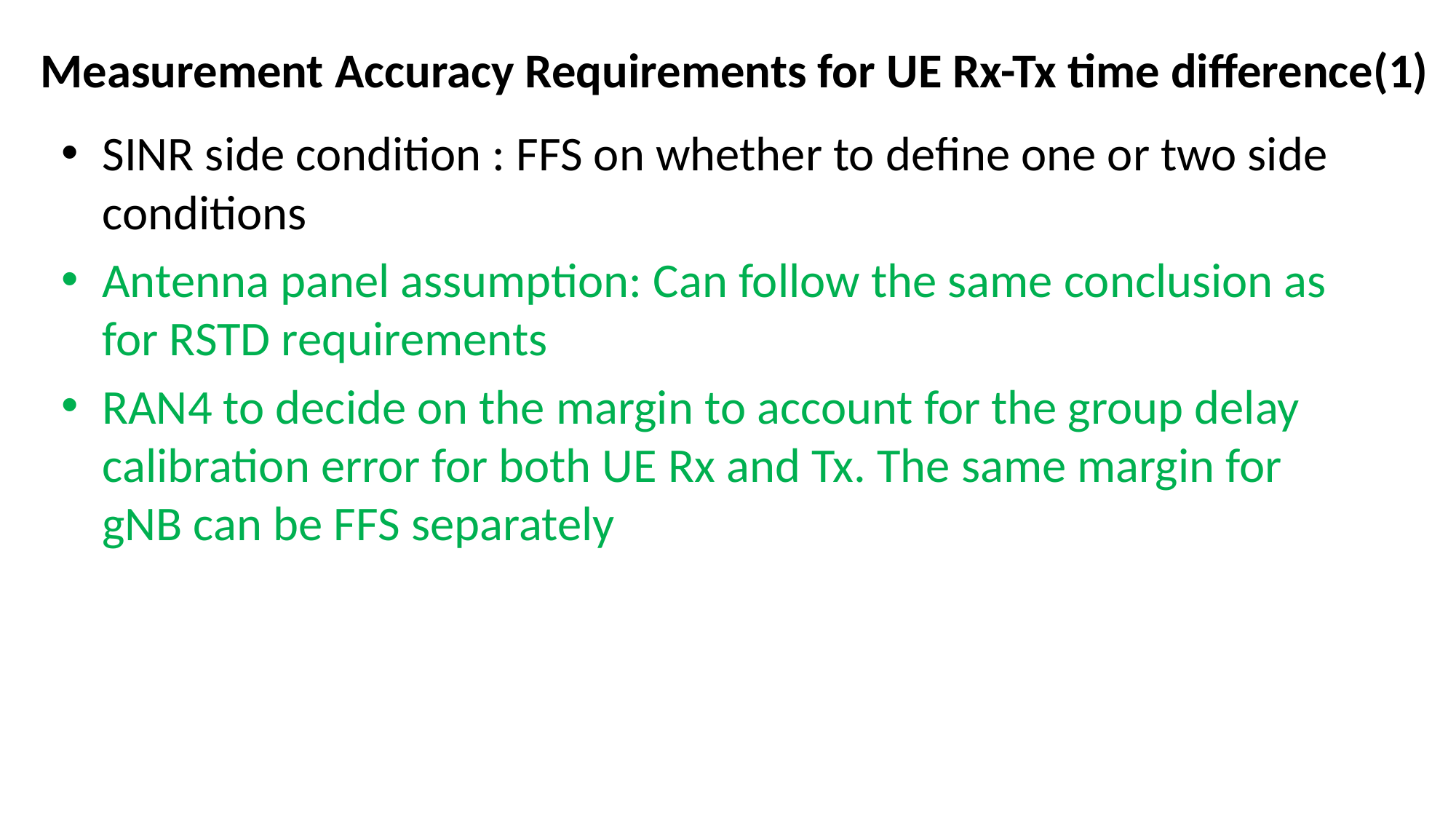

# Measurement Accuracy Requirements for UE Rx-Tx time difference(1)
SINR side condition : FFS on whether to define one or two side conditions
Antenna panel assumption: Can follow the same conclusion as for RSTD requirements
RAN4 to decide on the margin to account for the group delay calibration error for both UE Rx and Tx. The same margin for gNB can be FFS separately